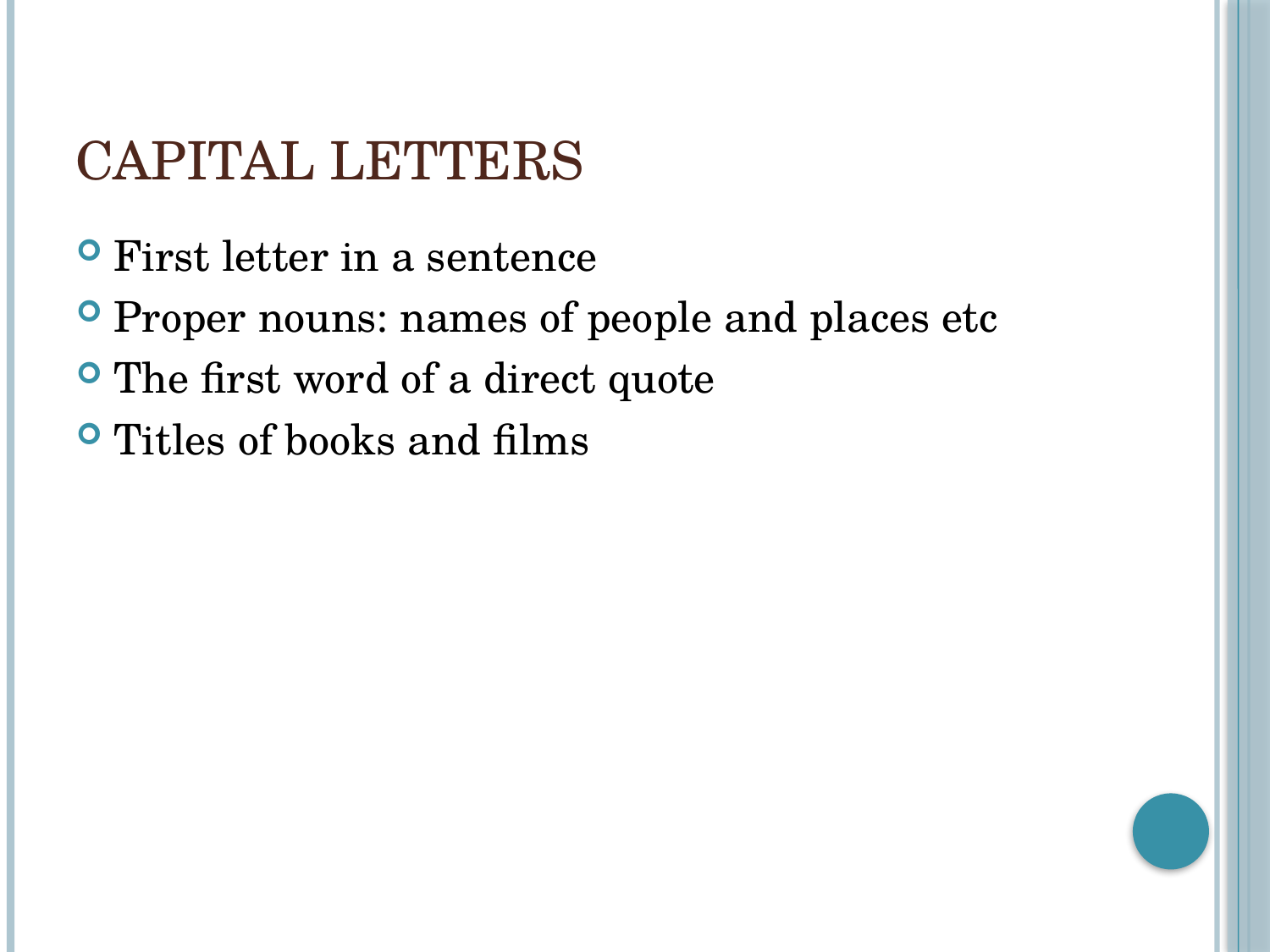

# Capital Letters
First letter in a sentence
Proper nouns: names of people and places etc
The first word of a direct quote
Titles of books and films